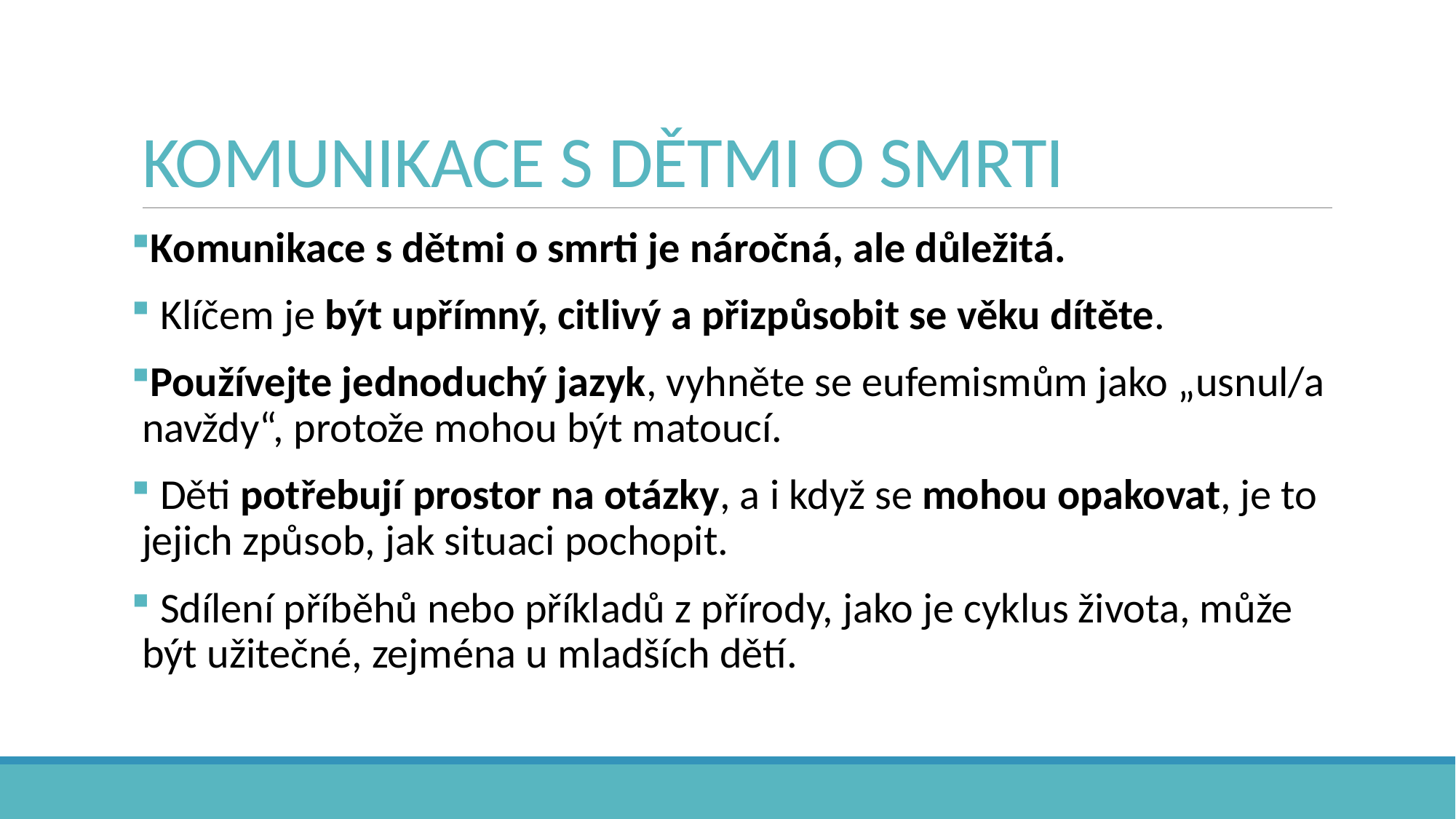

# KOMUNIKACE S DĚTMI O SMRTI
Komunikace s dětmi o smrti je náročná, ale důležitá.
 Klíčem je být upřímný, citlivý a přizpůsobit se věku dítěte.
Používejte jednoduchý jazyk, vyhněte se eufemismům jako „usnul/a navždy“, protože mohou být matoucí.
 Děti potřebují prostor na otázky, a i když se mohou opakovat, je to jejich způsob, jak situaci pochopit.
 Sdílení příběhů nebo příkladů z přírody, jako je cyklus života, může být užitečné, zejména u mladších dětí.